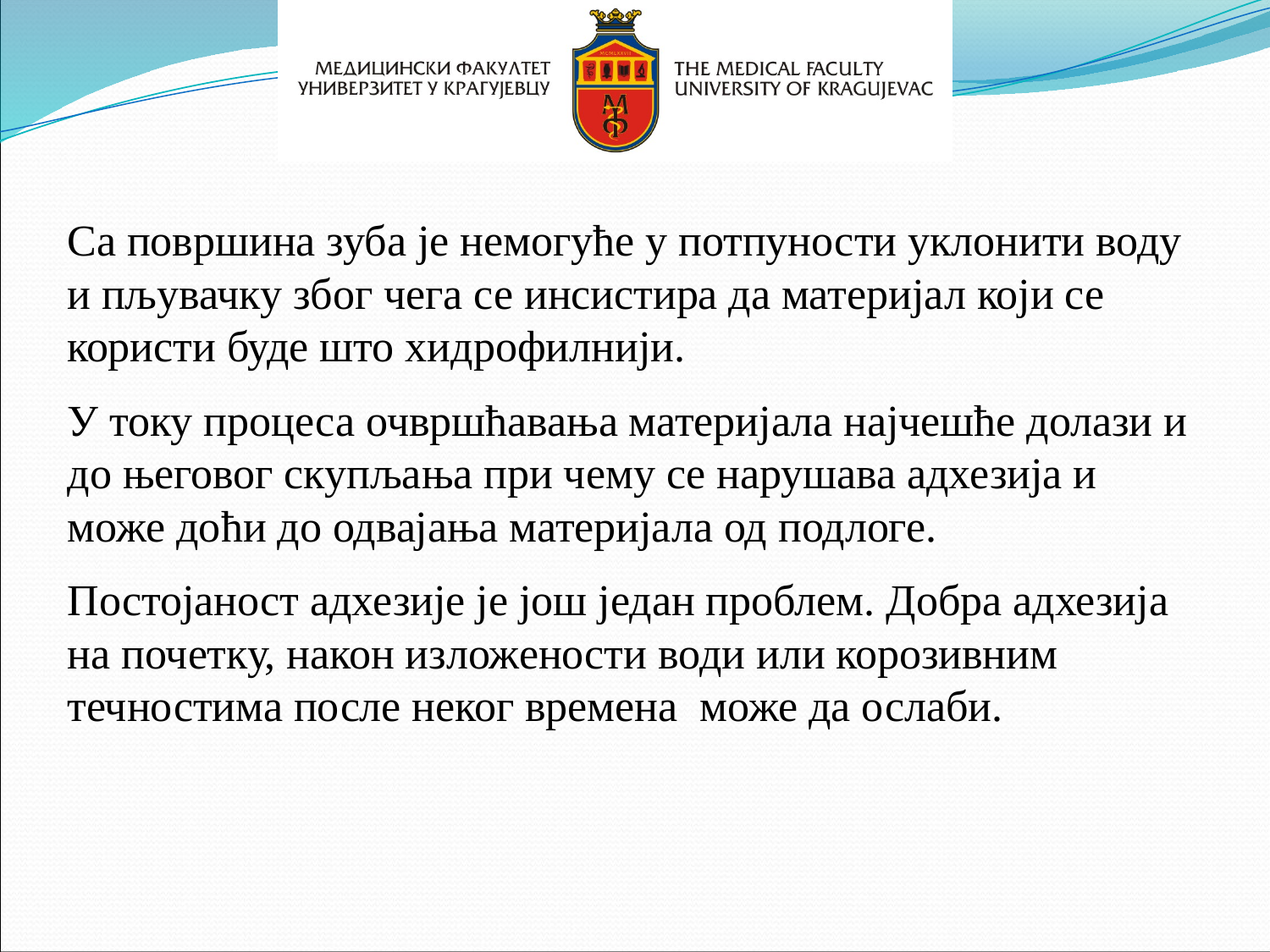

Са површина зуба је немогуће у потпуности уклонити воду и пљувачку због чега се инсистира да материјал који се користи буде што хидрофилнији.
У току процеса очвршћавања материјала најчешће долази и до његовог скупљања при чему се нарушава адхезија и може доћи до одвајања материјала од подлоге.
Постојаност адхезије је још један проблем. Добра адхезија на почетку, након изложености води или корозивним течностима после неког времена  може да ослаби.